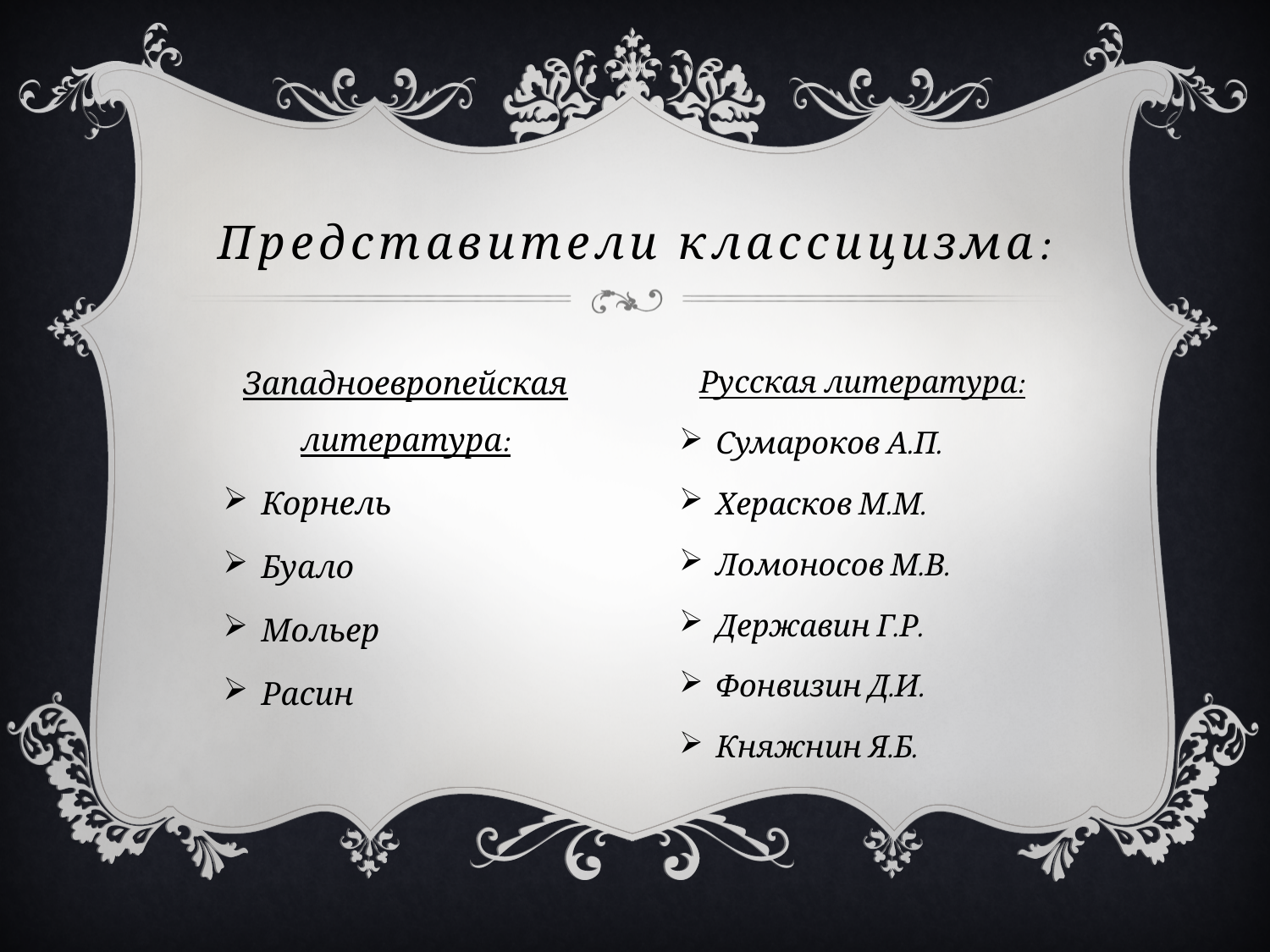

# Представители классицизма:
Западноевропейская литература:
Корнель
Буало
Мольер
Расин
Русская литература:
Сумароков А.П.
Херасков М.М.
Ломоносов М.В.
Державин Г.Р.
Фонвизин Д.И.
Княжнин Я.Б.